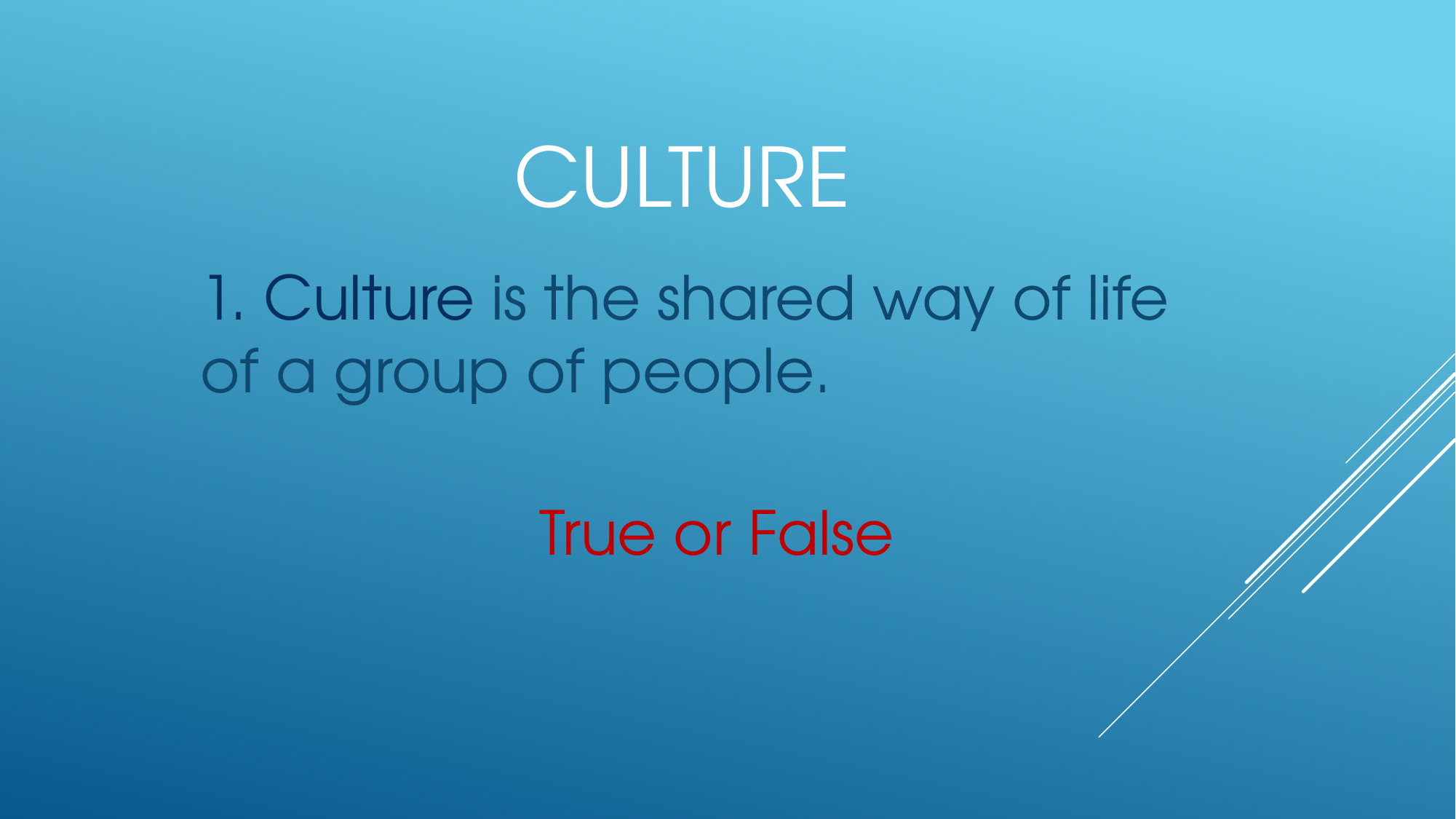

# Culture
1. Culture is the shared way of life of a group of people.

True or False